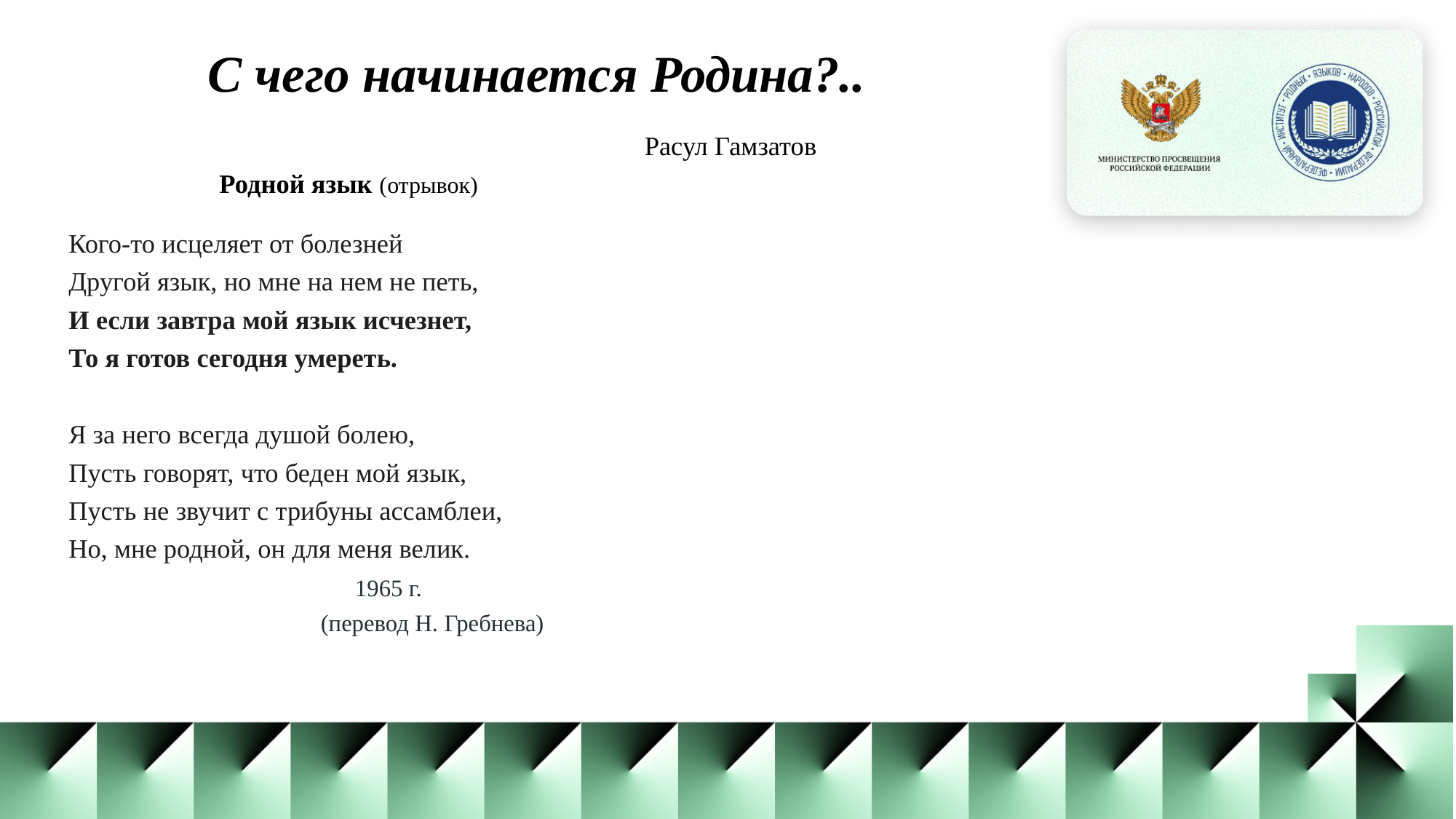

С чего начинается Родина?..
                                 Расул Гамзатов
                                    Родной язык (отрывок)
Кого-то исцеляет от болезней
Другой язык, но мне на нем не петь,
И если завтра мой язык исчезнет,
То я готов сегодня умереть.
Я за него всегда душой болею,
Пусть говорят, что беден мой язык,
Пусть не звучит с трибуны ассамблеи,
Но, мне родной, он для меня велик.
                                                              1965 г.
                                          (перевод Н. Гребнева)